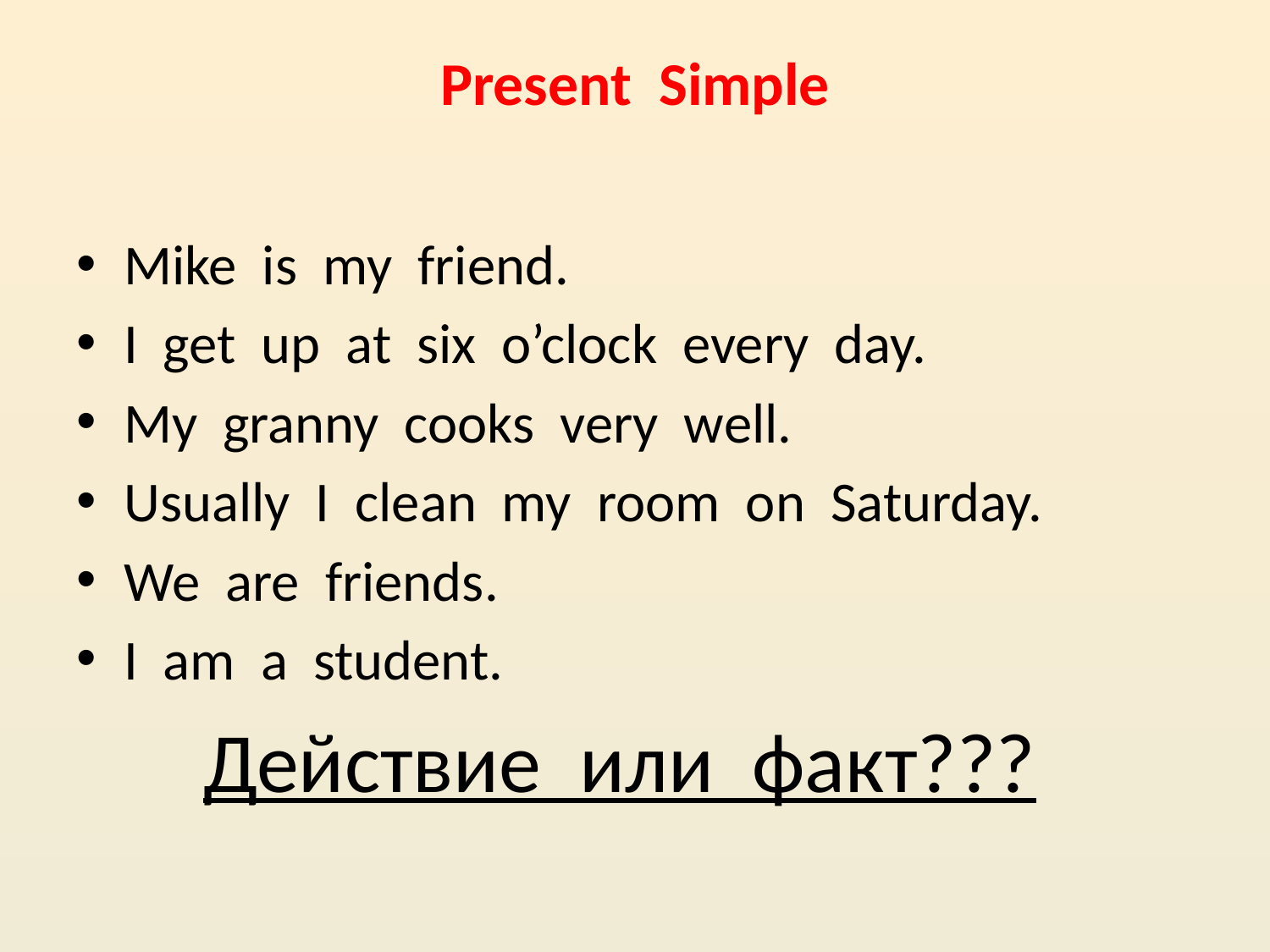

# Present  Simple
Mike  is  my  friend.
I  get  up  at  six  o’clock  every  day.
My  granny  cooks  very  well.
Usually  I  clean  my  room  on  Saturday.
We  are  friends.
I  am  a  student.
Действие  или  факт???